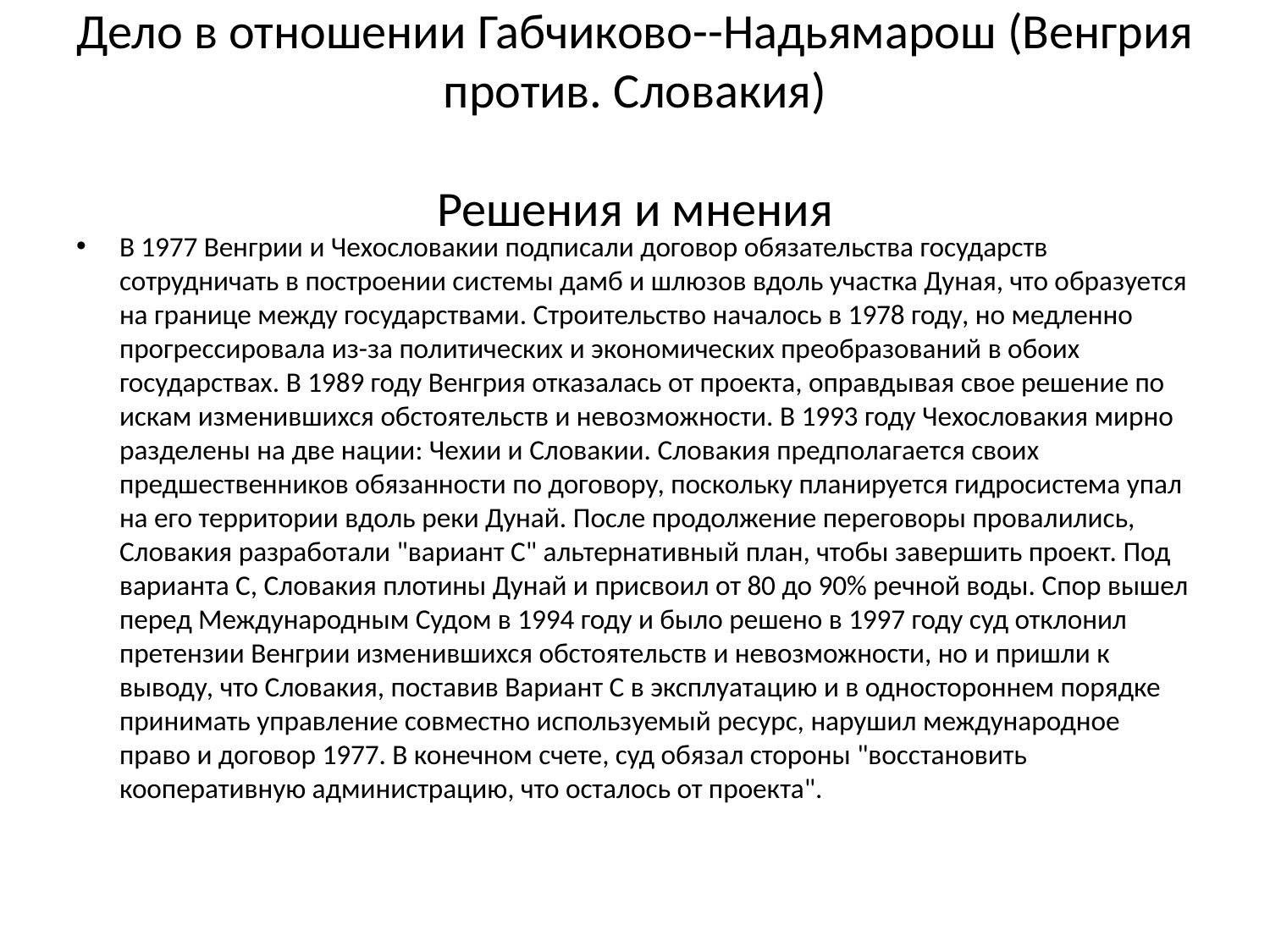

# Дело в отношении Габчиково--Надьямарош (Венгрия против. Словакия) Решения и мнения
В 1977 Венгрии и Чехословакии подписали договор обязательства государств сотрудничать в построении системы дамб и шлюзов вдоль участка Дуная, что образуется на границе между государствами. Строительство началось в 1978 году, но медленно прогрессировала из-за политических и экономических преобразований в обоих государствах. В 1989 году Венгрия отказалась от проекта, оправдывая свое решение по искам изменившихся обстоятельств и невозможности. В 1993 году Чехословакия мирно разделены на две нации: Чехии и Словакии. Словакия предполагается своих предшественников обязанности по договору, поскольку планируется гидросистема упал на его территории вдоль реки Дунай. После продолжение переговоры провалились, Словакия разработали "вариант C" альтернативный план, чтобы завершить проект. Под варианта С, Словакия плотины Дунай и присвоил от 80 до 90% речной воды. Спор вышел перед Международным Судом в 1994 году и было решено в 1997 году суд отклонил претензии Венгрии изменившихся обстоятельств и невозможности, но и пришли к выводу, что Словакия, поставив Вариант С в эксплуатацию и в одностороннем порядке принимать управление совместно используемый ресурс, нарушил международное право и договор 1977. В конечном счете, суд обязал стороны "восстановить кооперативную администрацию, что осталось от проекта".